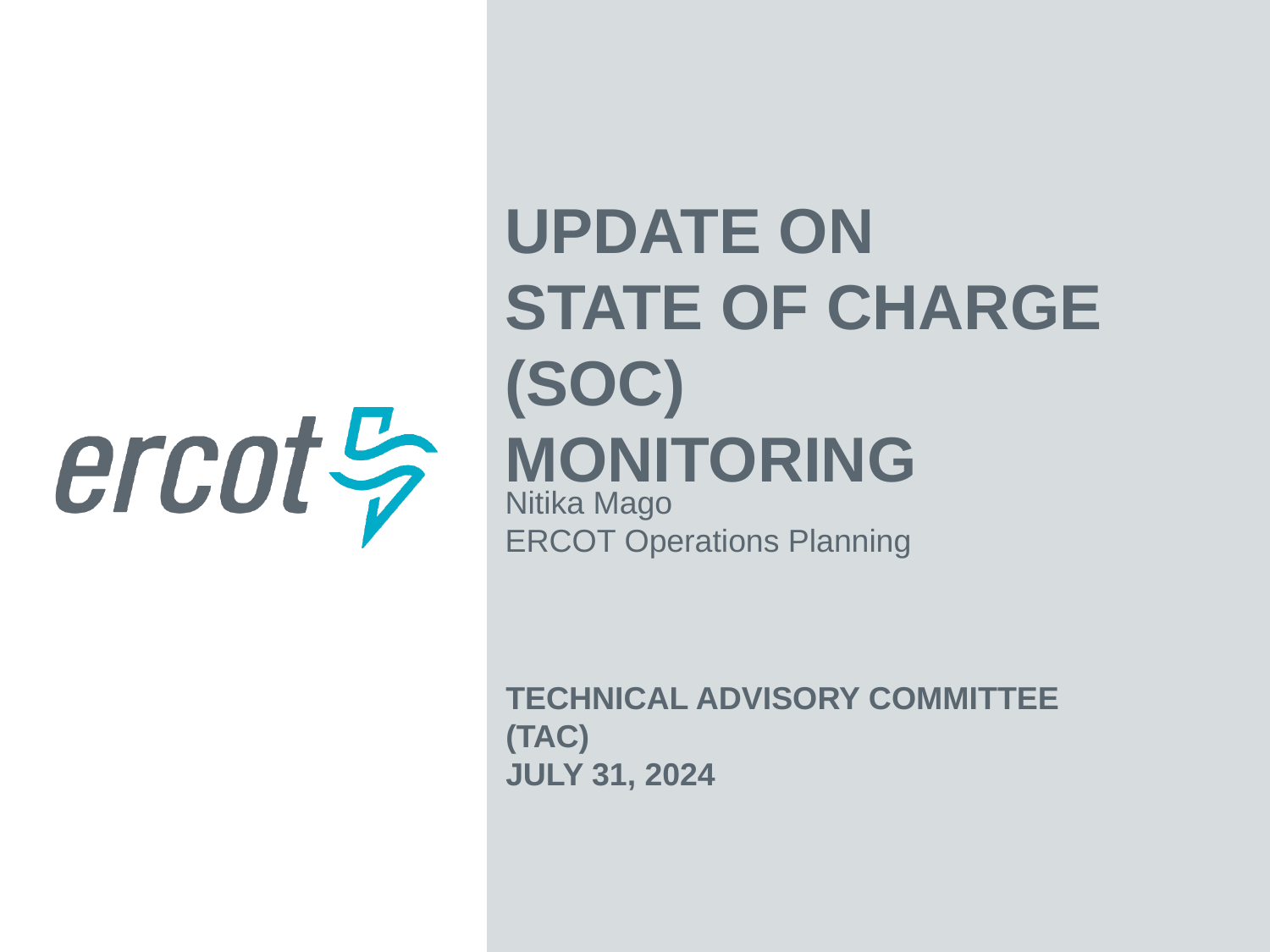

Update on
State of Charge (SOC)
Monitoring
Nitika Mago
ERCOT Operations Planning
Technical Advisory Committee (TAC)
July 31, 2024